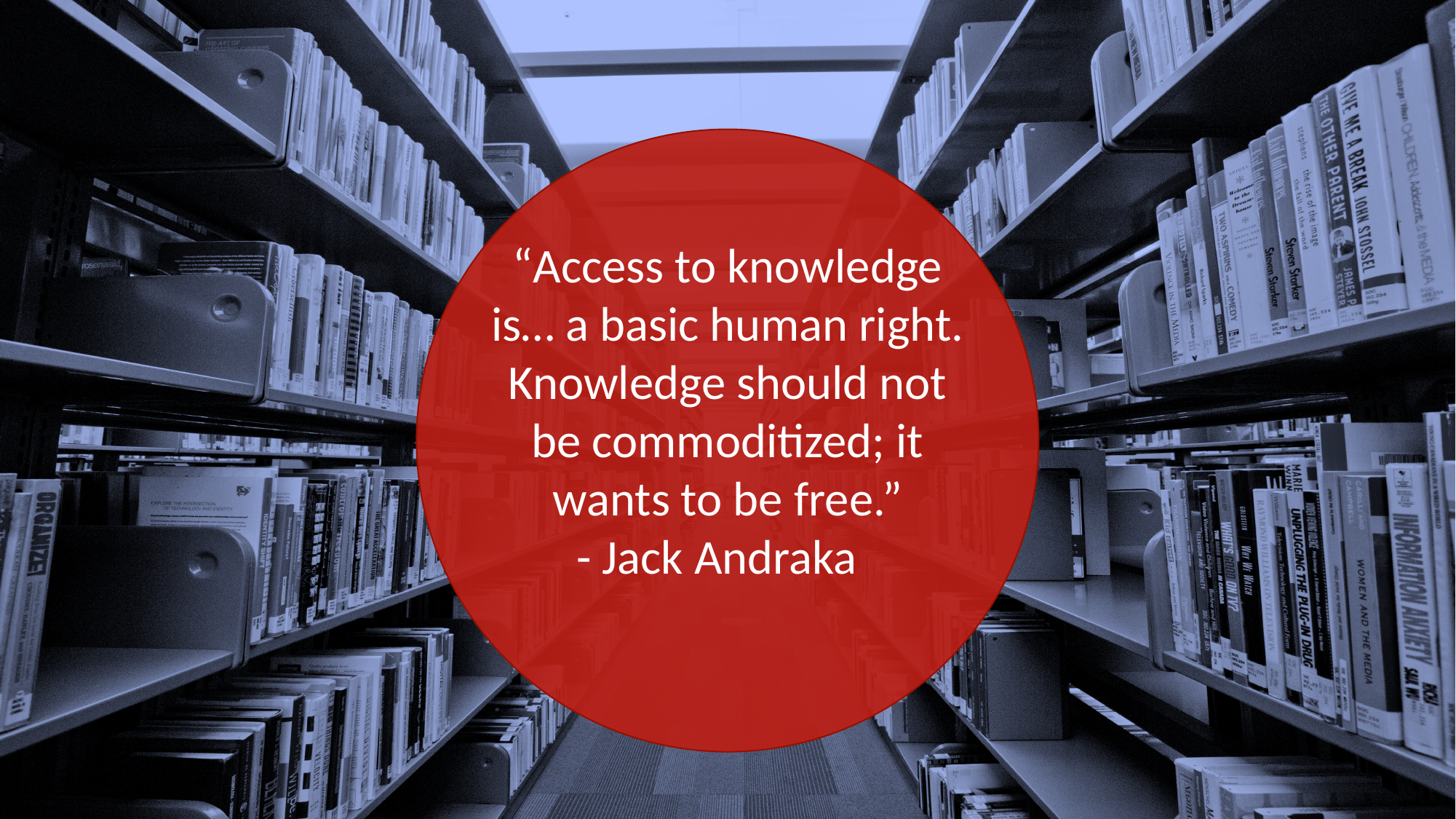

“Access to knowledge is… a basic human right. Knowledge should not be commoditized; it wants to be free.”
- Jack Andraka